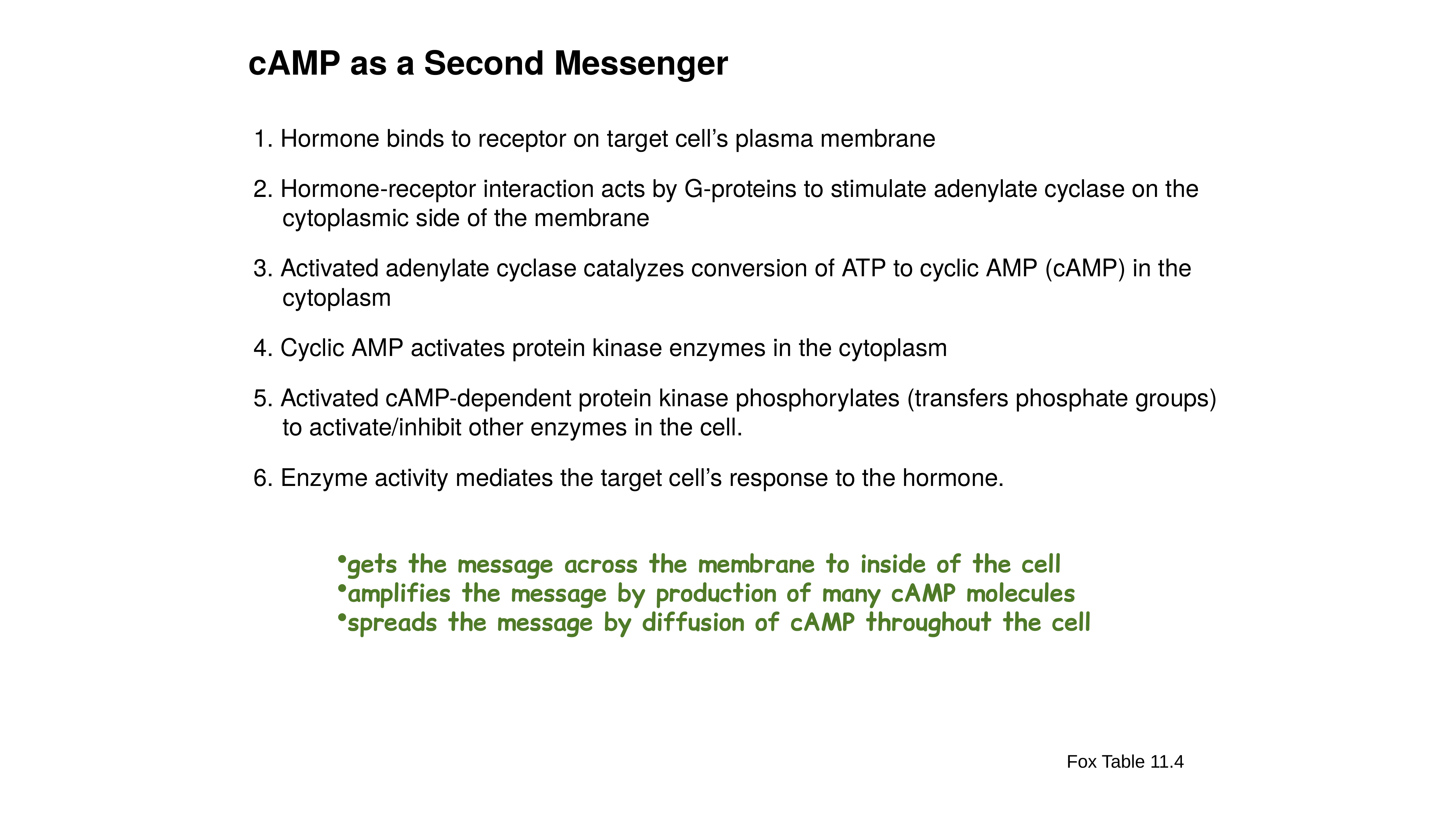

cAMP as a Second Messenger
1. Hormone binds to receptor on target cell’s plasma membrane
2. Hormone-receptor interaction acts by G-proteins to stimulate adenylate cyclase on the cytoplasmic side of the membrane
3. Activated adenylate cyclase catalyzes conversion of ATP to cyclic AMP (cAMP) in the cytoplasm
4. Cyclic AMP activates protein kinase enzymes in the cytoplasm
5. Activated cAMP-dependent protein kinase phosphorylates (transfers phosphate groups) to activate/inhibit other enzymes in the cell.
6. Enzyme activity mediates the target cell’s response to the hormone.
gets the message across the membrane to inside of the cell
amplifies the message by production of many cAMP molecules
spreads the message by diffusion of cAMP throughout the cell
Fox Table 11.4